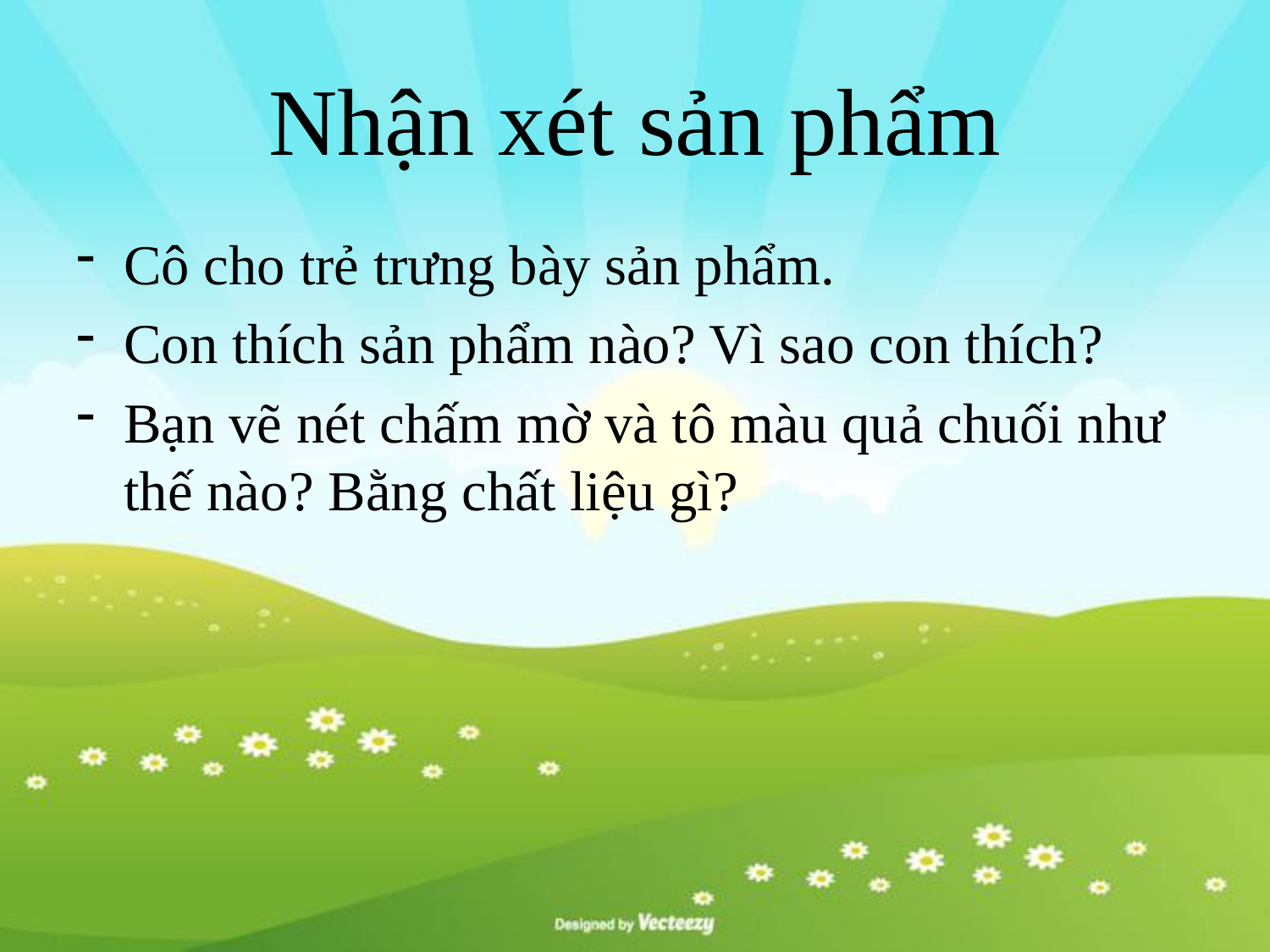

# Nhận xét sản phẩm
Cô cho trẻ trưng bày sản phẩm.
Con thích sản phẩm nào? Vì sao con thích?
Bạn vẽ nét chấm mờ và tô màu quả chuối như thế nào? Bằng chất liệu gì?